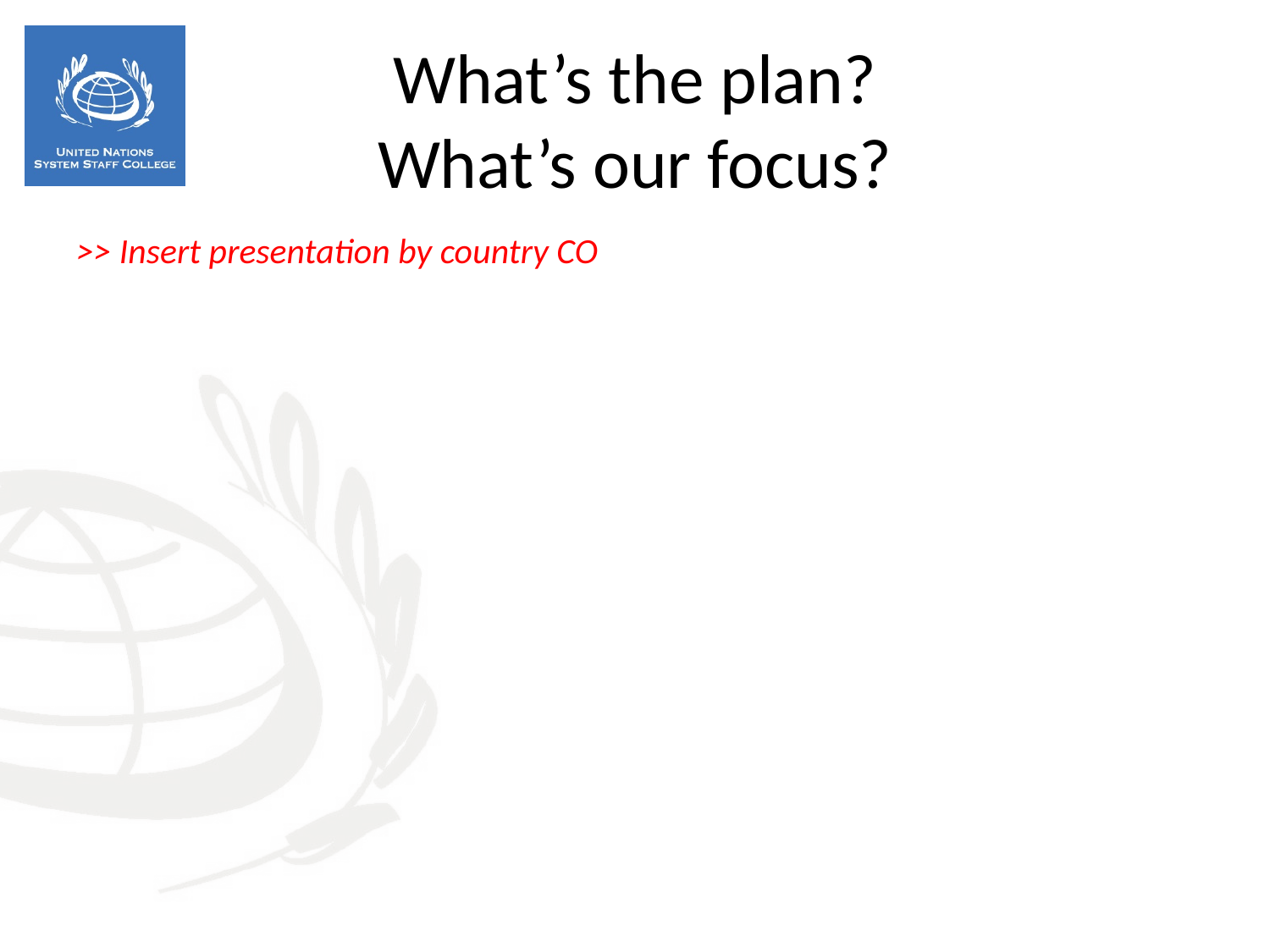

What’s the plan?
What’s our focus?
>> Insert presentation by country CO